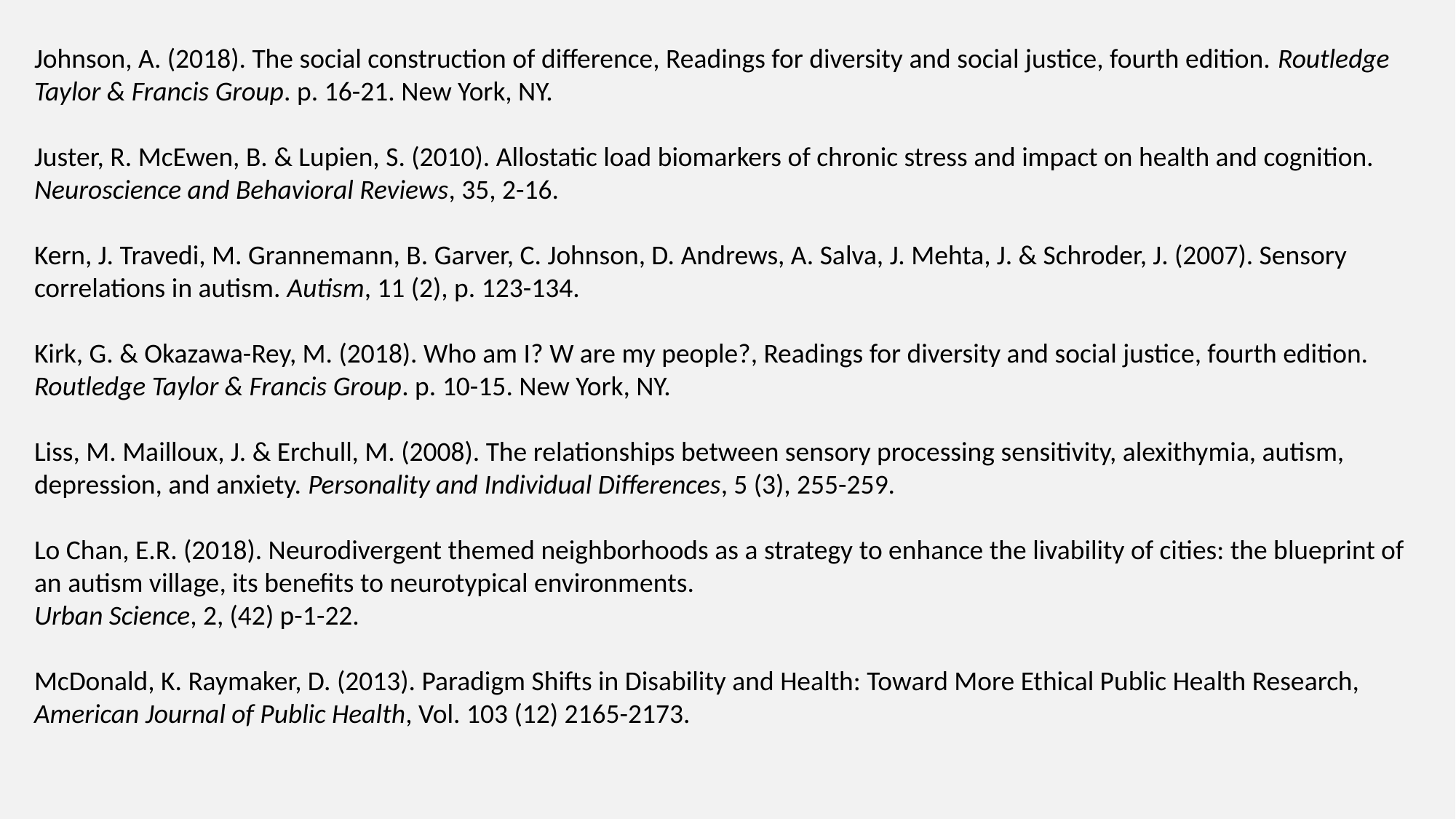

Johnson, A. (2018). The social construction of difference, Readings for diversity and social justice, fourth edition. Routledge Taylor & Francis Group. p. 16-21. New York, NY.

Juster, R. McEwen, B. & Lupien, S. (2010). Allostatic load biomarkers of chronic stress and impact on health and cognition. Neuroscience and Behavioral Reviews, 35, 2-16.

Kern, J. Travedi, M. Grannemann, B. Garver, C. Johnson, D. Andrews, A. Salva, J. Mehta, J. & Schroder, J. (2007). Sensory correlations in autism. Autism, 11 (2), p. 123-134.

Kirk, G. & Okazawa-Rey, M. (2018). Who am I? W are my people?, Readings for diversity and social justice, fourth edition. Routledge Taylor & Francis Group. p. 10-15. New York, NY.

Liss, M. Mailloux, J. & Erchull, M. (2008). The relationships between sensory processing sensitivity, alexithymia, autism, depression, and anxiety. Personality and Individual Differences, 5 (3), 255-259.

Lo Chan, E.R. (2018). Neurodivergent themed neighborhoods as a strategy to enhance the livability of cities: the blueprint of an autism village, its benefits to neurotypical environments.
Urban Science, 2, (42) p-1-22.

McDonald, K. Raymaker, D. (2013). Paradigm Shifts in Disability and Health: Toward More Ethical Public Health Research, American Journal of Public Health, Vol. 103 (12) 2165-2173.